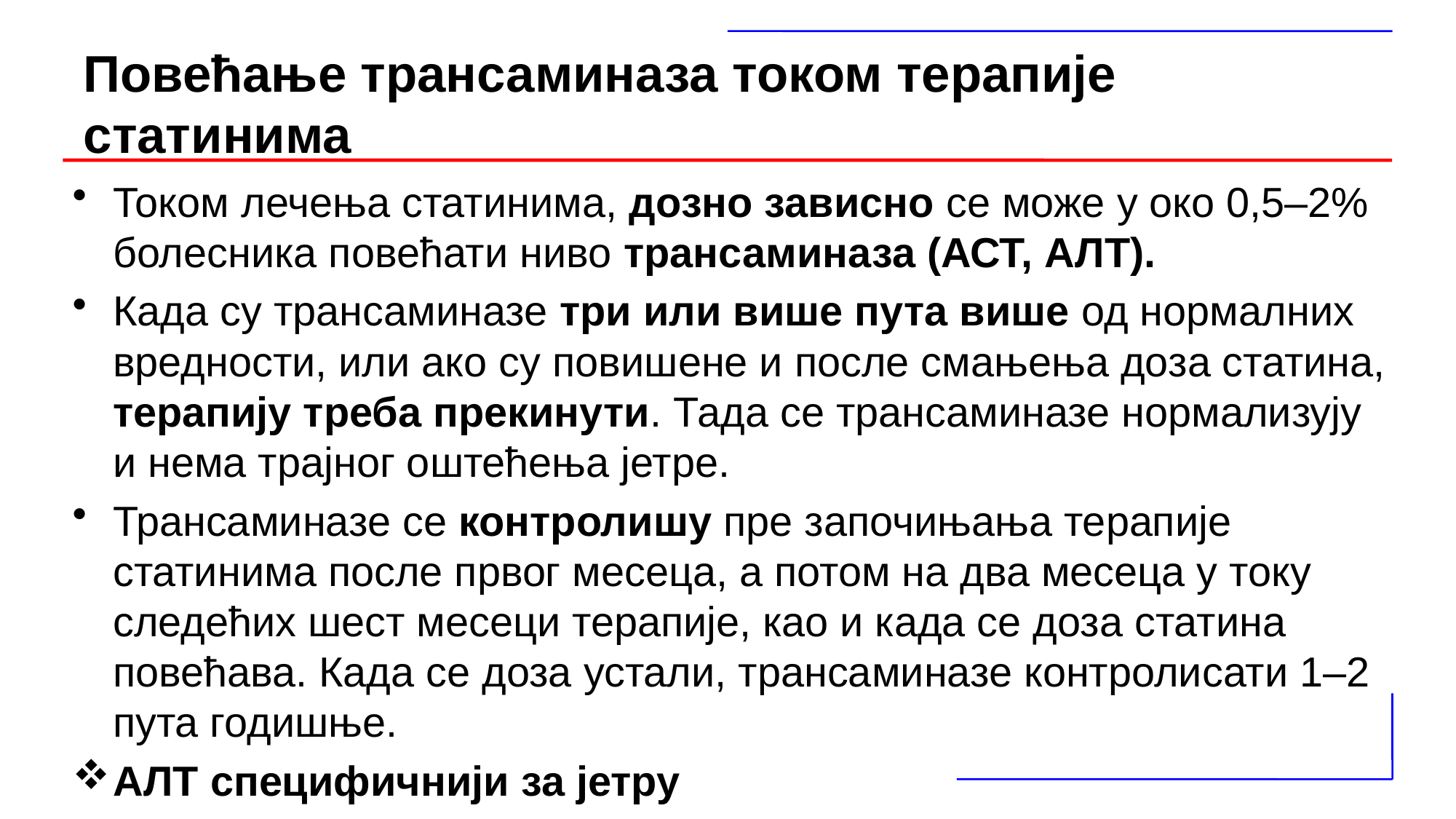

# Повећање трансаминаза током терапије статинима
Током лечења статинима, дозно зависно се може у око 0,5–2% болесника повећати ниво трансаминаза (АСТ, АЛТ).
Када су трансаминазе три или више пута више од нормалних вредности, или ако су повишене и после смањења доза статина, терапију треба прекинути. Тада се трансаминазе нормализују и нема трајног оштећења јетре.
Трансаминазе се контролишу пре започињања терапије статинима после првог месеца, а потом на два месеца у току следећих шест месеци терапије, као и када се доза статина повећава. Када се доза устали, трансаминазе контролисати 1–2 пута годишње.
АЛТ специфичнији за јетру